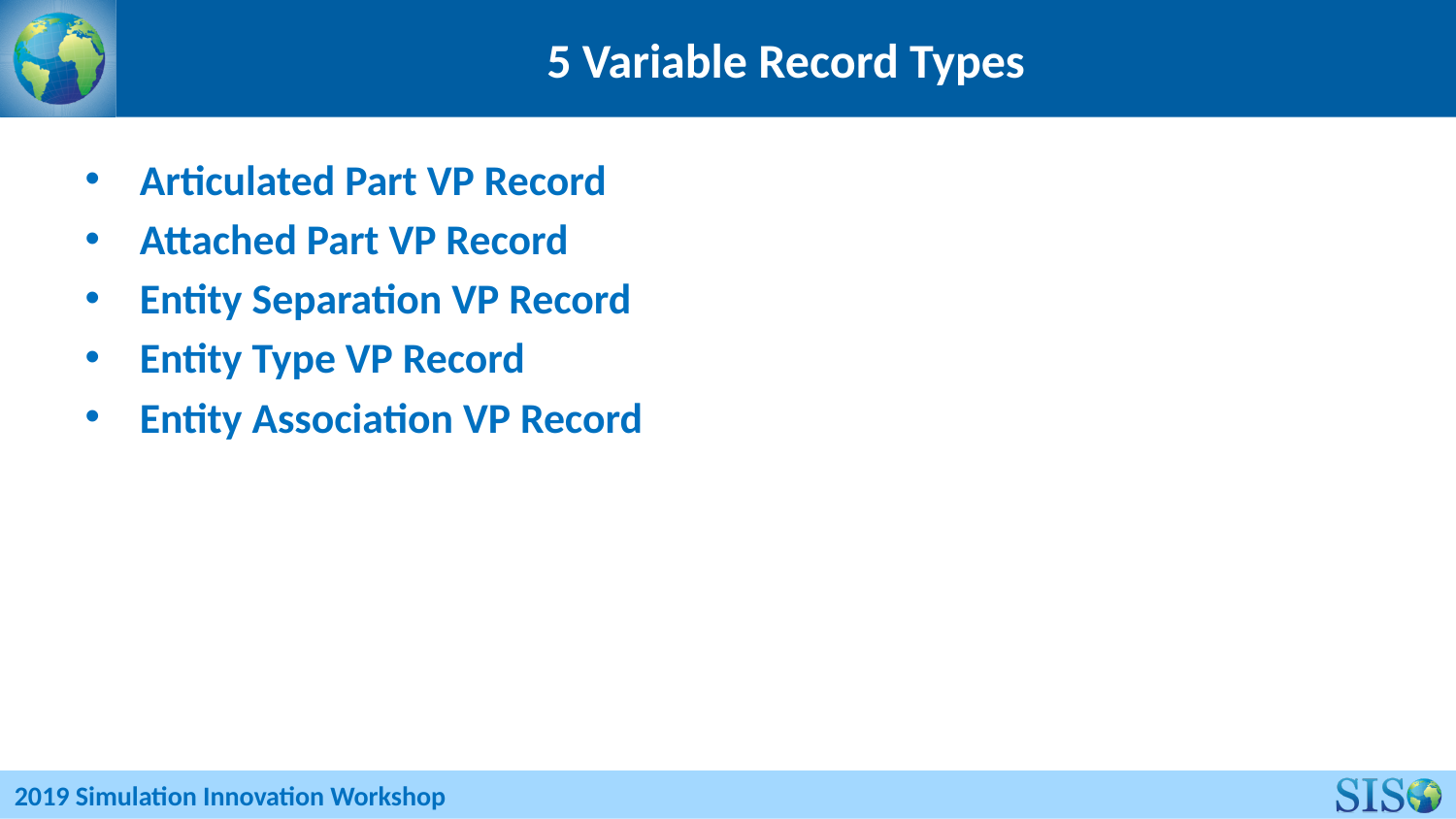

# 5 Variable Record Types
Articulated Part VP Record
Attached Part VP Record
Entity Separation VP Record
Entity Type VP Record
Entity Association VP Record